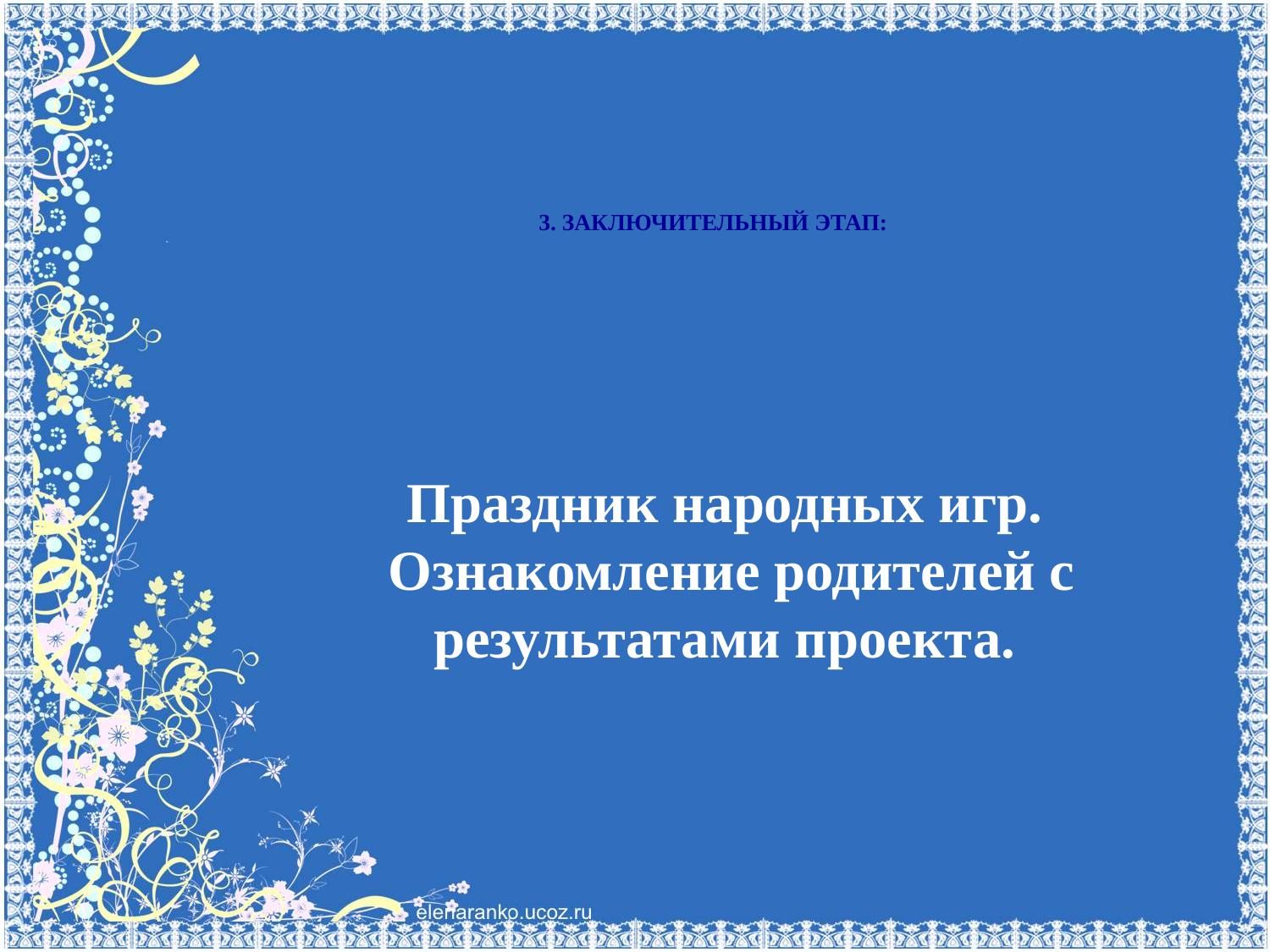

# 3. ЗАКЛЮЧИТЕЛЬНЫЙ ЭТАП:

Праздник народных игр.
 Ознакомление родителей с результатами проекта.